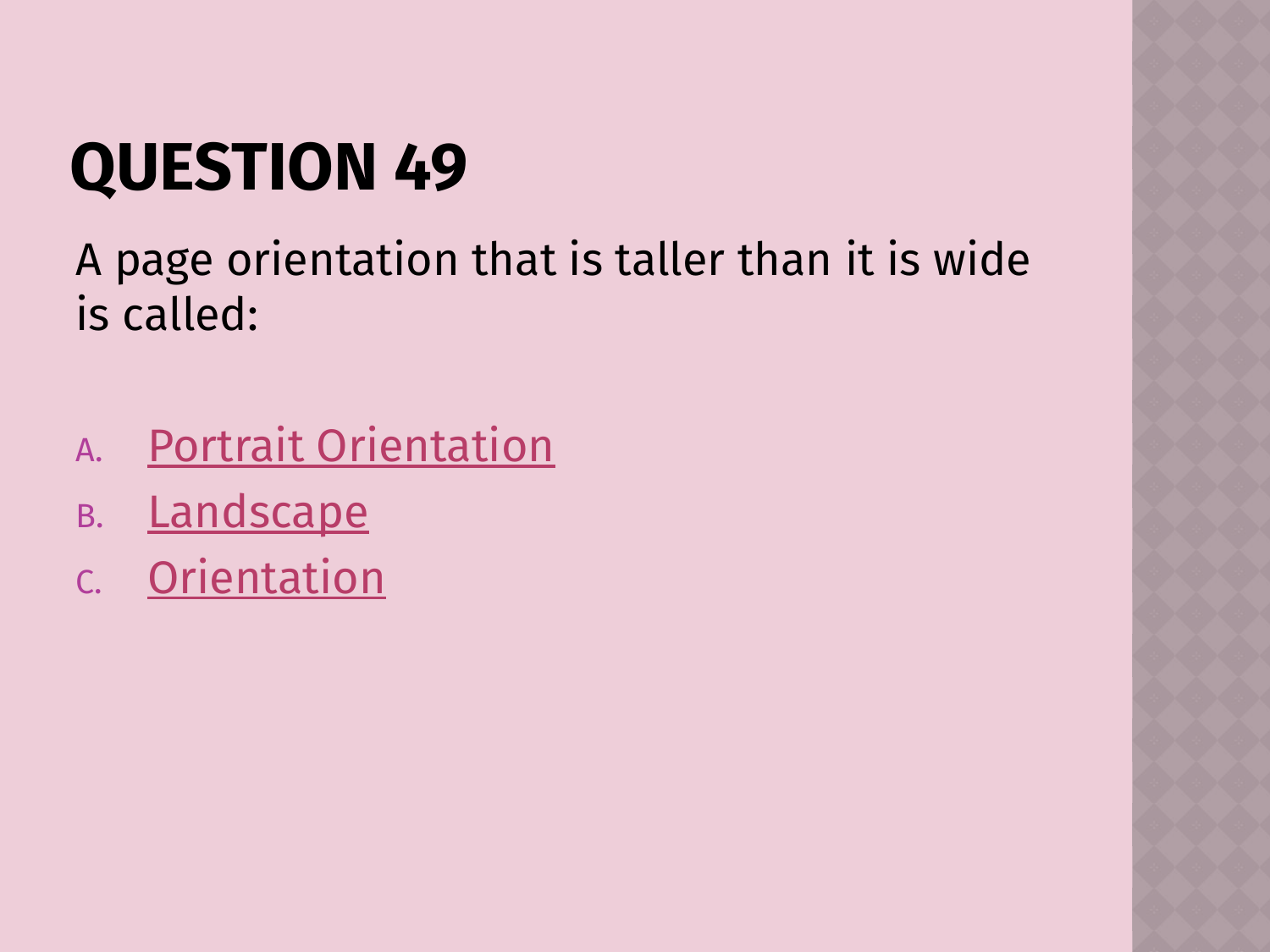

# Question 49
A page orientation that is taller than it is wide is called:

Portrait Orientation
Landscape
Orientation